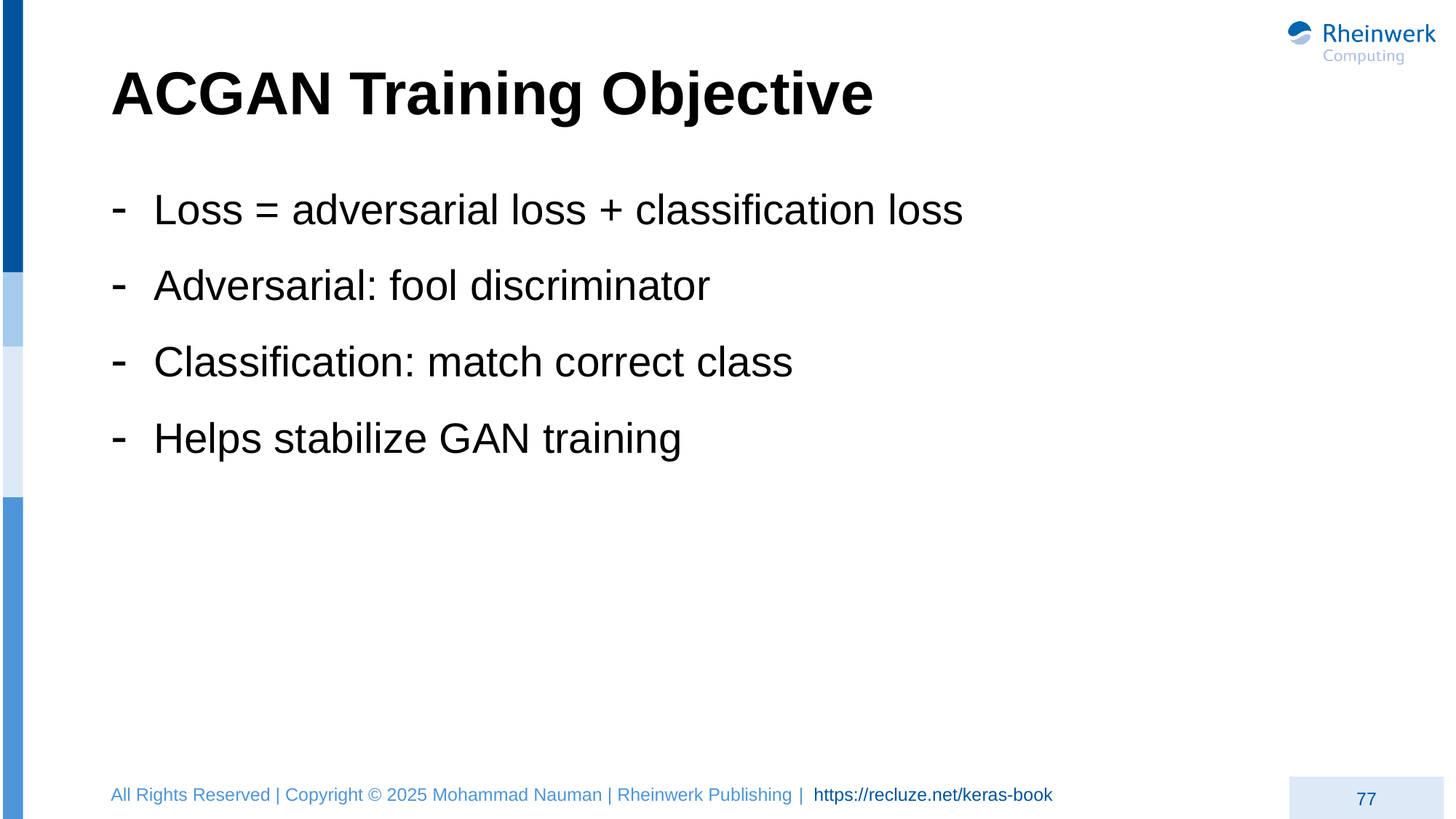

# ACGAN Training Objective
Loss = adversarial loss + classification loss
Adversarial: fool discriminator
Classification: match correct class
Helps stabilize GAN training